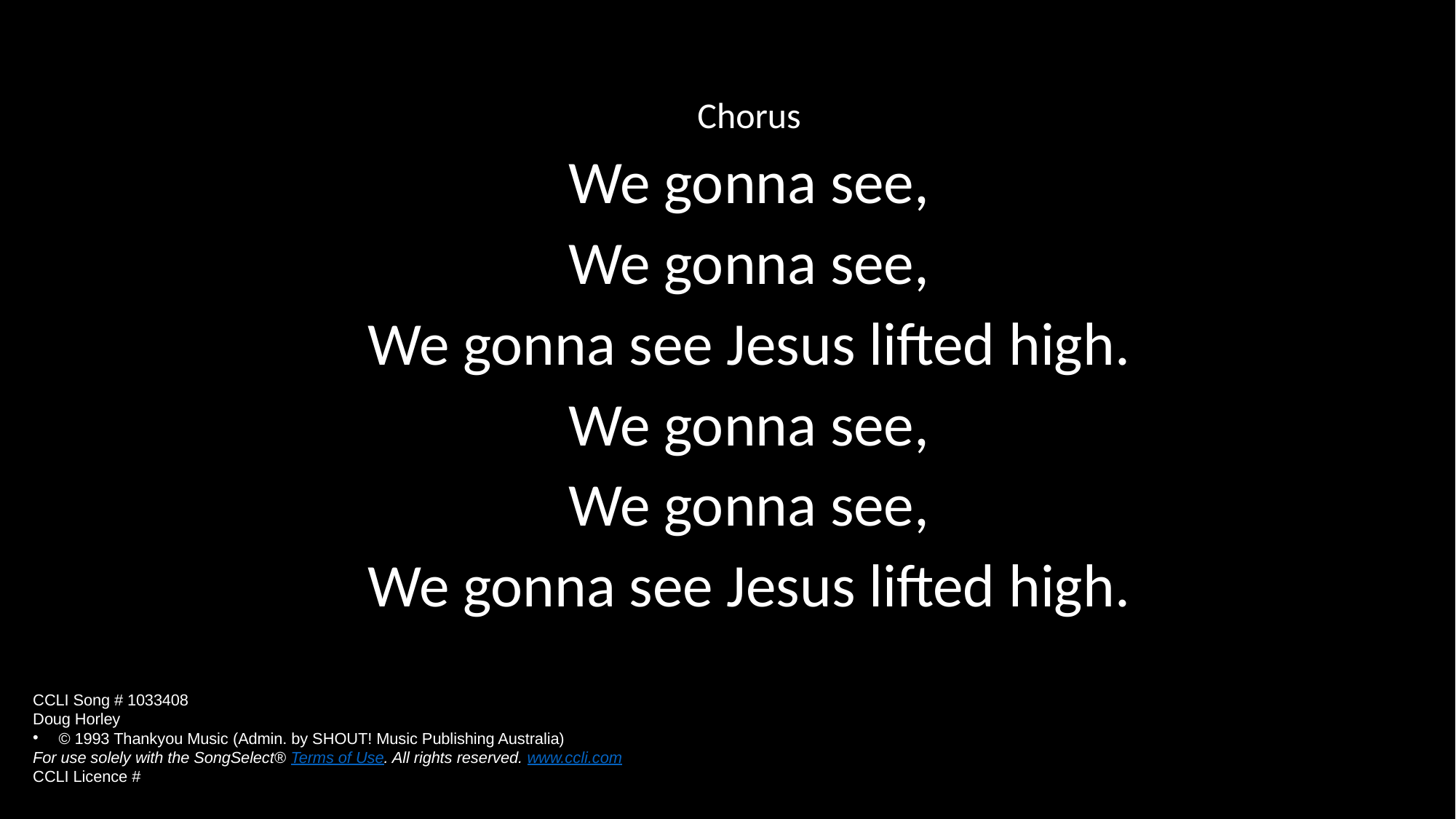

Chorus
We gonna see,
We gonna see,
We gonna see Jesus lifted high.
We gonna see,
We gonna see,
We gonna see Jesus lifted high.
CCLI Song # 1033408
Doug Horley
© 1993 Thankyou Music (Admin. by SHOUT! Music Publishing Australia)
For use solely with the SongSelect® Terms of Use. All rights reserved. www.ccli.com
CCLI Licence #